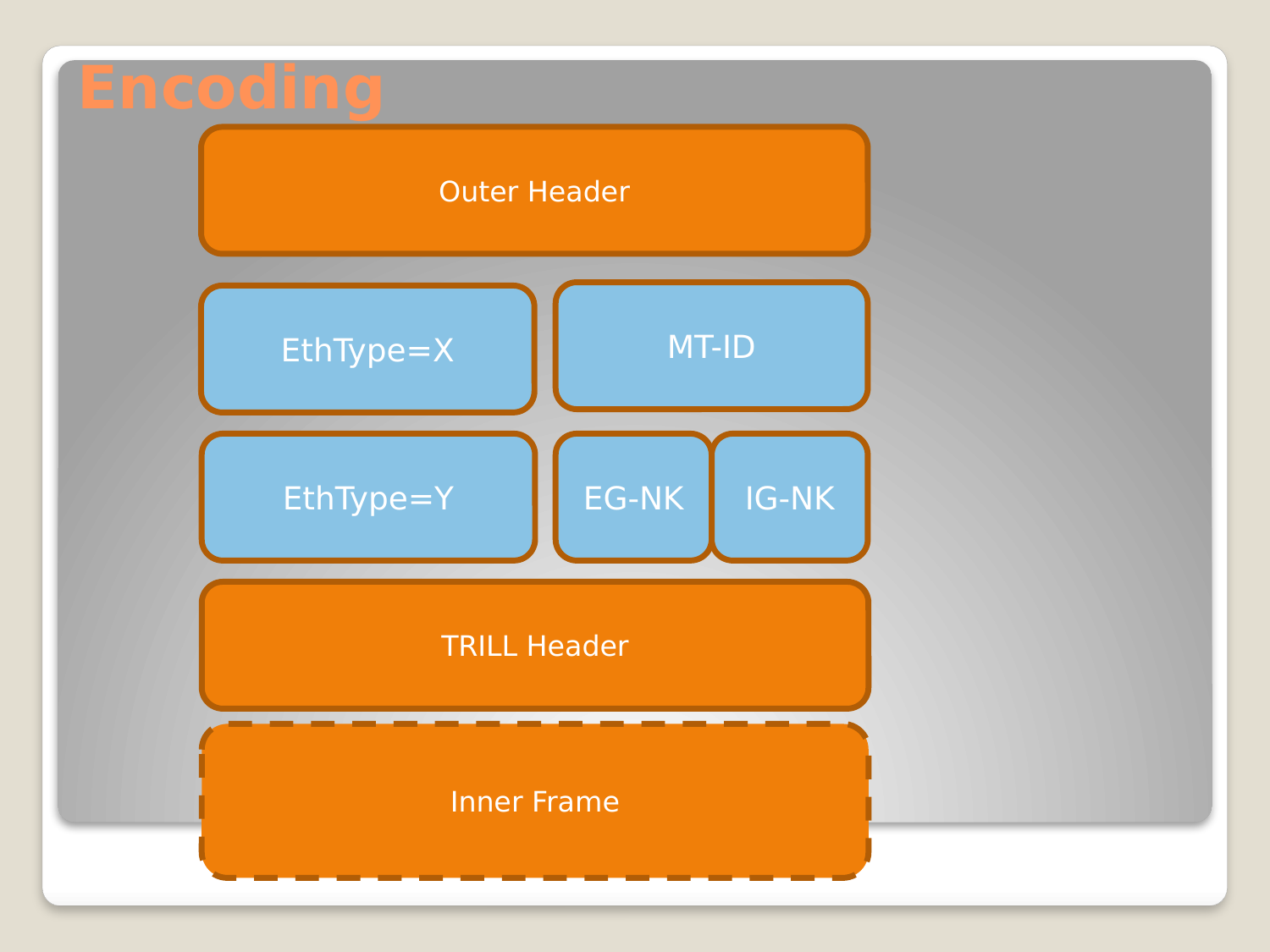

# Encoding
Outer Header
MT-ID
EthType=X
EthType=Y
EG-NK
IG-NK
TRILL Header
Inner Frame